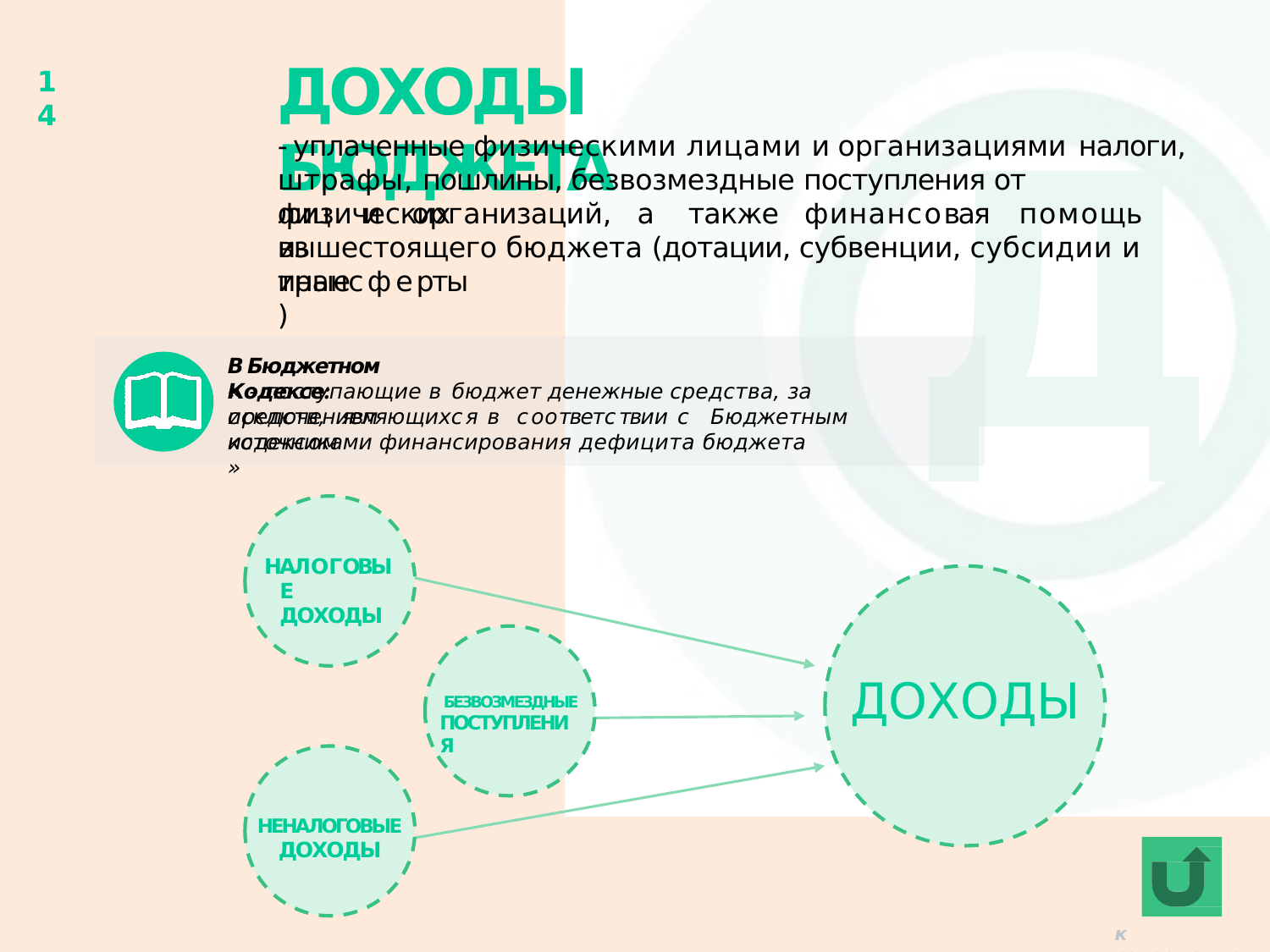

# ДОХОДЫ БЮДЖЕТА
14
Д
- уплаченные физическими лицами и организациями налоги,
штрафы, пошлины, безвозмездные поступления от физических
лиц	и	организаций,	а	также	финансовая	помощь	из
вышестоящего бюджета (дотации, субвенции, субсидии и иные
трансферты)

В Бюджетном Кодексе:

«    -  поступающие в  бюджет	денежные средства, за исключением
средств,	являющихся	в	соответствии	с	Бюджетным	кодексом
источниками финансирования дефицита бюджета »

НАЛОГОВЫЕ  ДОХОДЫ

ДОХОДЫ
БЕЗВОЗМЕЗДНЫЕ
ПОСТУПЛЕНИЯ

НЕНАЛОГОВЫЕ
ДОХОДЫ

к содержанию